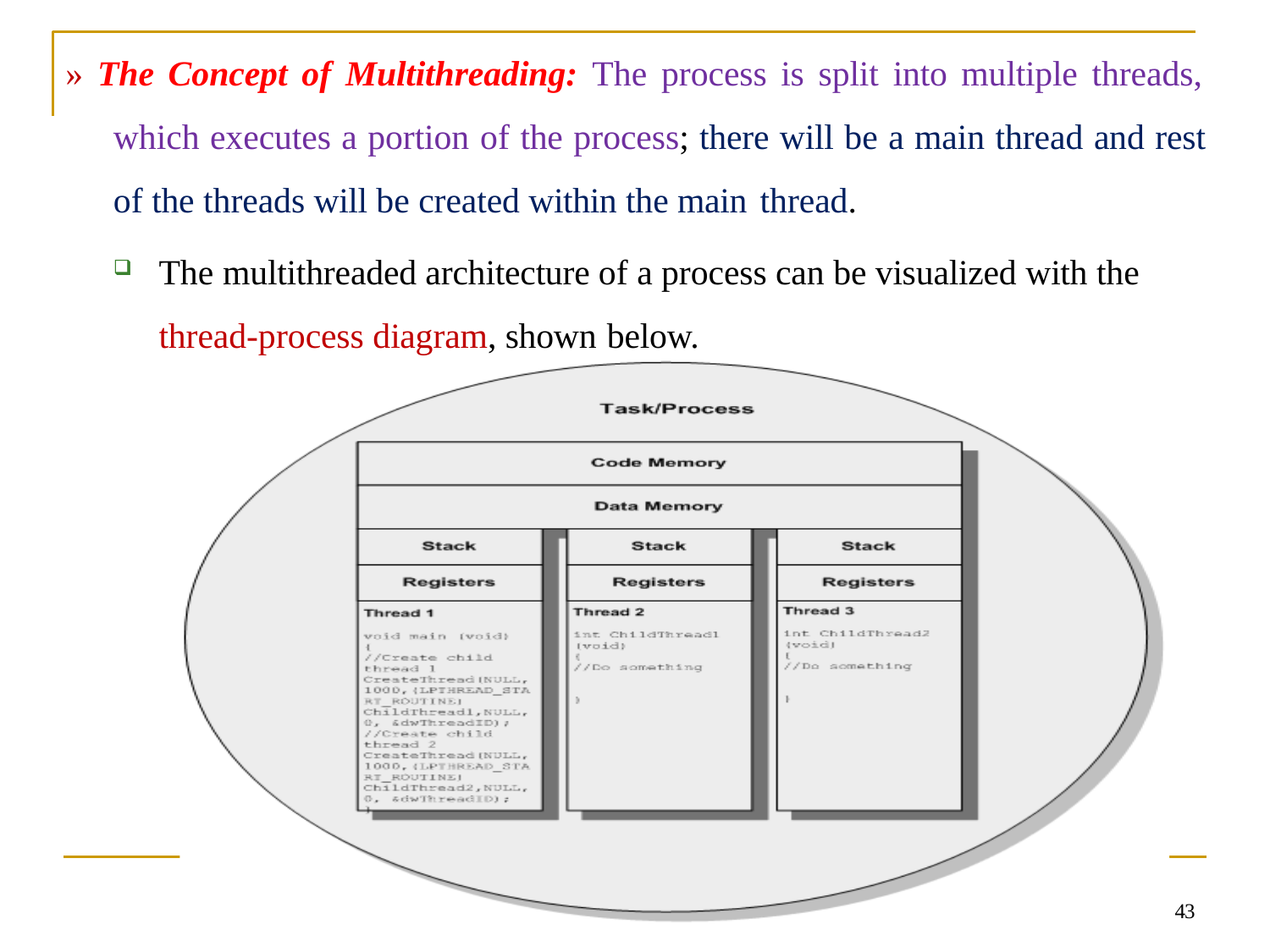

» The Concept of Multithreading: The process is split into multiple threads,  which executes a portion of the process; there will be a main thread and rest  of the threads will be created within the main thread.
The multithreaded architecture of a process can be visualized with the
thread-process diagram, shown below.

43